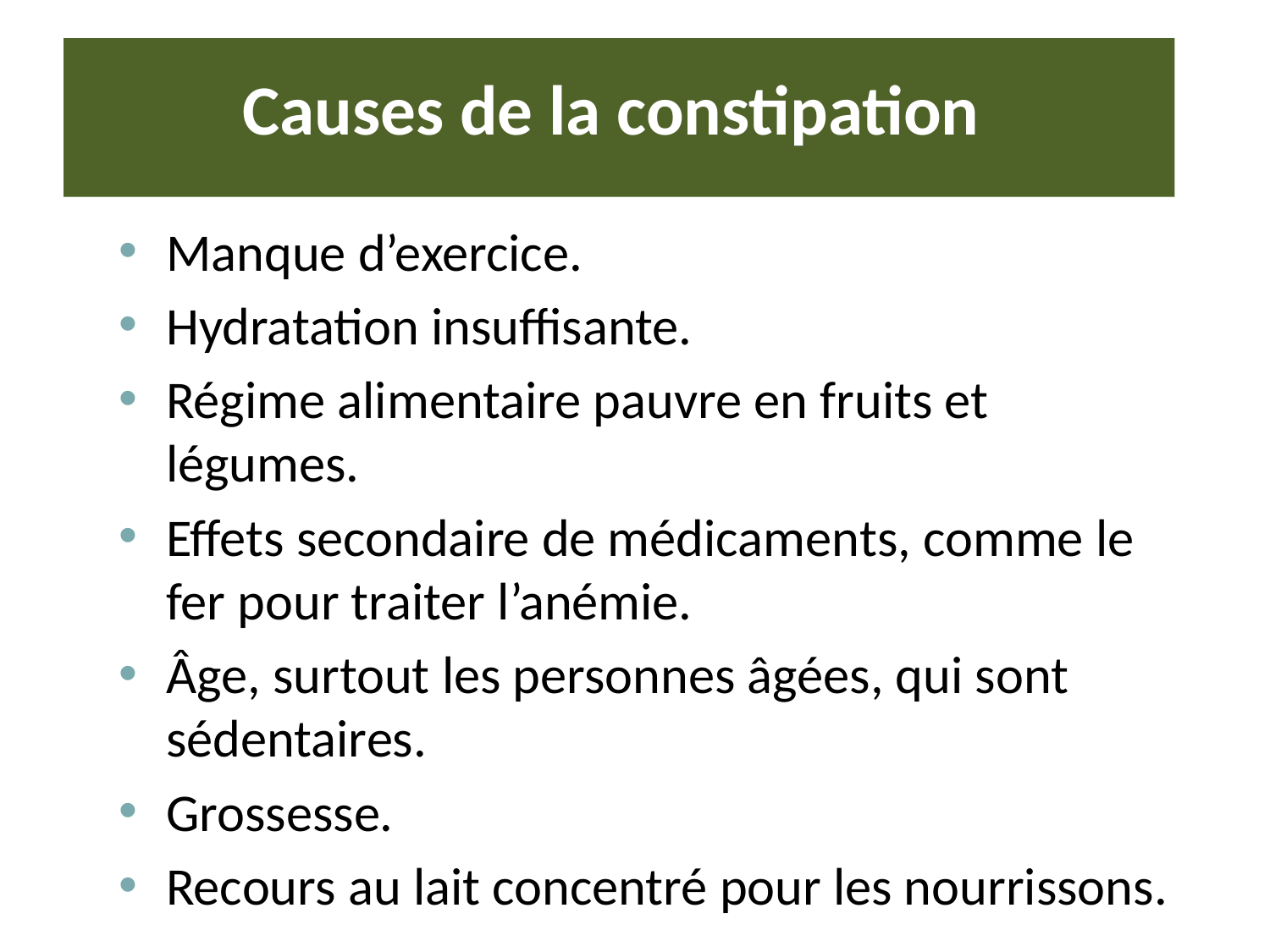

# Causes de la constipation
Manque d’exercice.
Hydratation insuffisante.
Régime alimentaire pauvre en fruits et légumes.
Effets secondaire de médicaments, comme le fer pour traiter l’anémie.
Âge, surtout les personnes âgées, qui sont sédentaires.
Grossesse.
Recours au lait concentré pour les nourrissons.